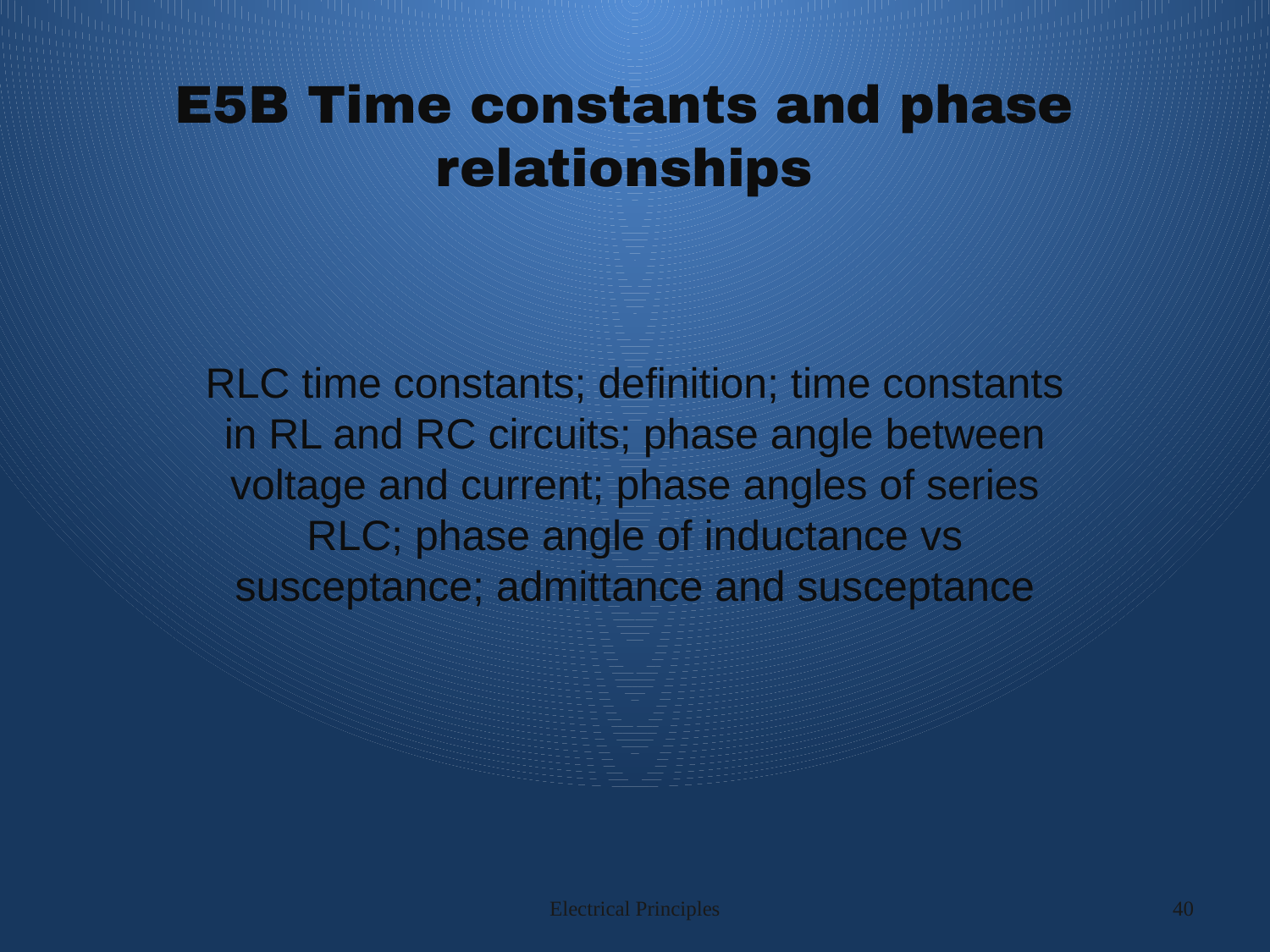

# E5B Time constants and phase relationships
RLC time constants; definition; time constants in RL and RC circuits; phase angle between voltage and current; phase angles of series RLC; phase angle of inductance vs susceptance; admittance and susceptance
Electrical Principles
40